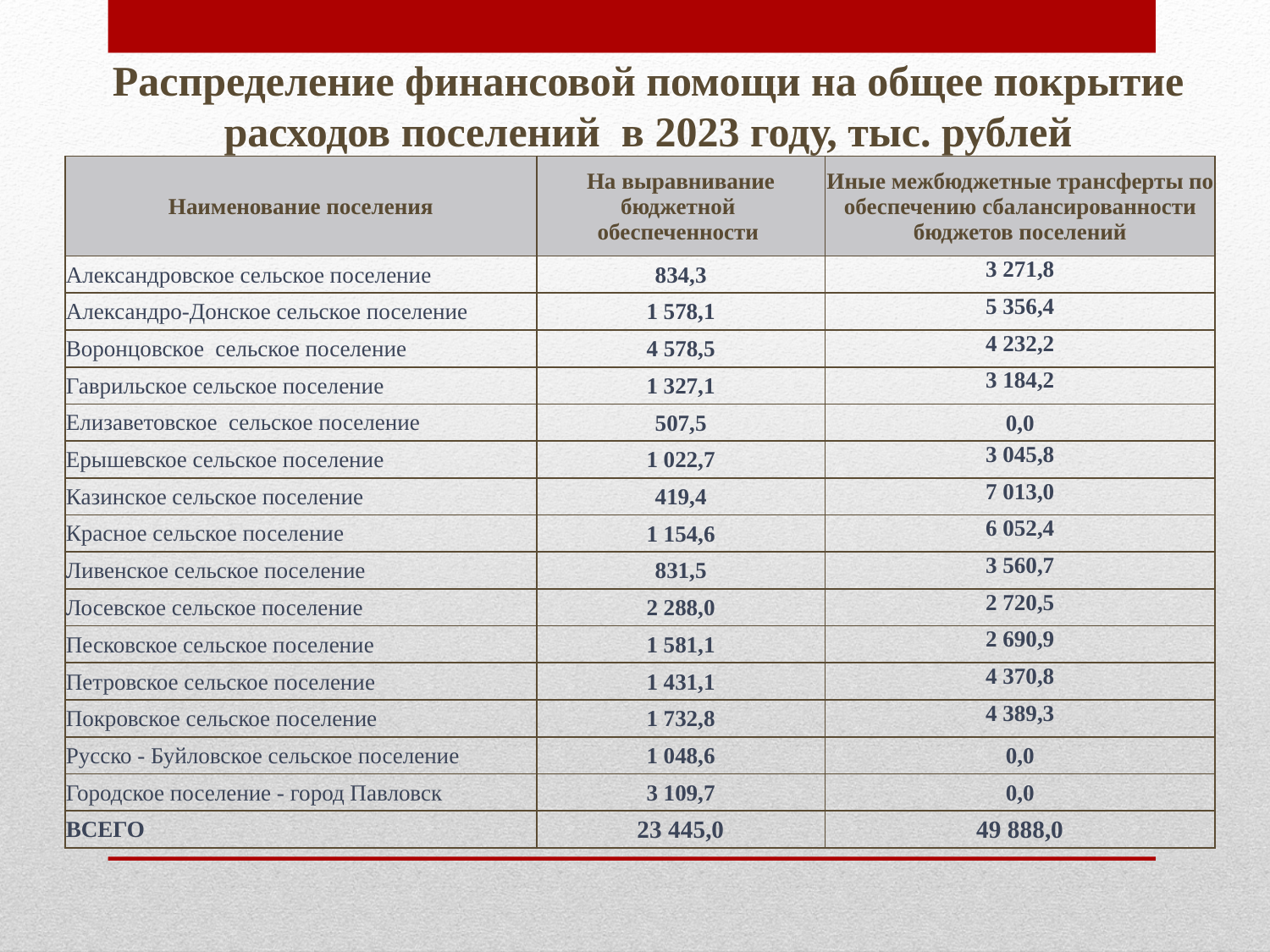

Распределение финансовой помощи на общее покрытие расходов поселений  в 2023 году, тыс. рублей
| Наименование поселения | На выравнивание бюджетной обеспеченности | Иные межбюджетные трансферты по обеспечению сбалансированности бюджетов поселений |
| --- | --- | --- |
| Александровское сельское поселение | 834,3 | 3 271,8 |
| Александро-Донское сельское поселение | 1 578,1 | 5 356,4 |
| Воронцовское сельское поселение | 4 578,5 | 4 232,2 |
| Гаврильское сельское поселение | 1 327,1 | 3 184,2 |
| Елизаветовское сельское поселение | 507,5 | 0,0 |
| Ерышевское сельское поселение | 1 022,7 | 3 045,8 |
| Казинское сельское поселение | 419,4 | 7 013,0 |
| Красное сельское поселение | 1 154,6 | 6 052,4 |
| Ливенское сельское поселение | 831,5 | 3 560,7 |
| Лосевское сельское поселение | 2 288,0 | 2 720,5 |
| Песковское сельское поселение | 1 581,1 | 2 690,9 |
| Петровское сельское поселение | 1 431,1 | 4 370,8 |
| Покровское сельское поселение | 1 732,8 | 4 389,3 |
| Русско - Буйловское сельское поселение | 1 048,6 | 0,0 |
| Городское поселение - город Павловск | 3 109,7 | 0,0 |
| ВСЕГО | 23 445,0 | 49 888,0 |